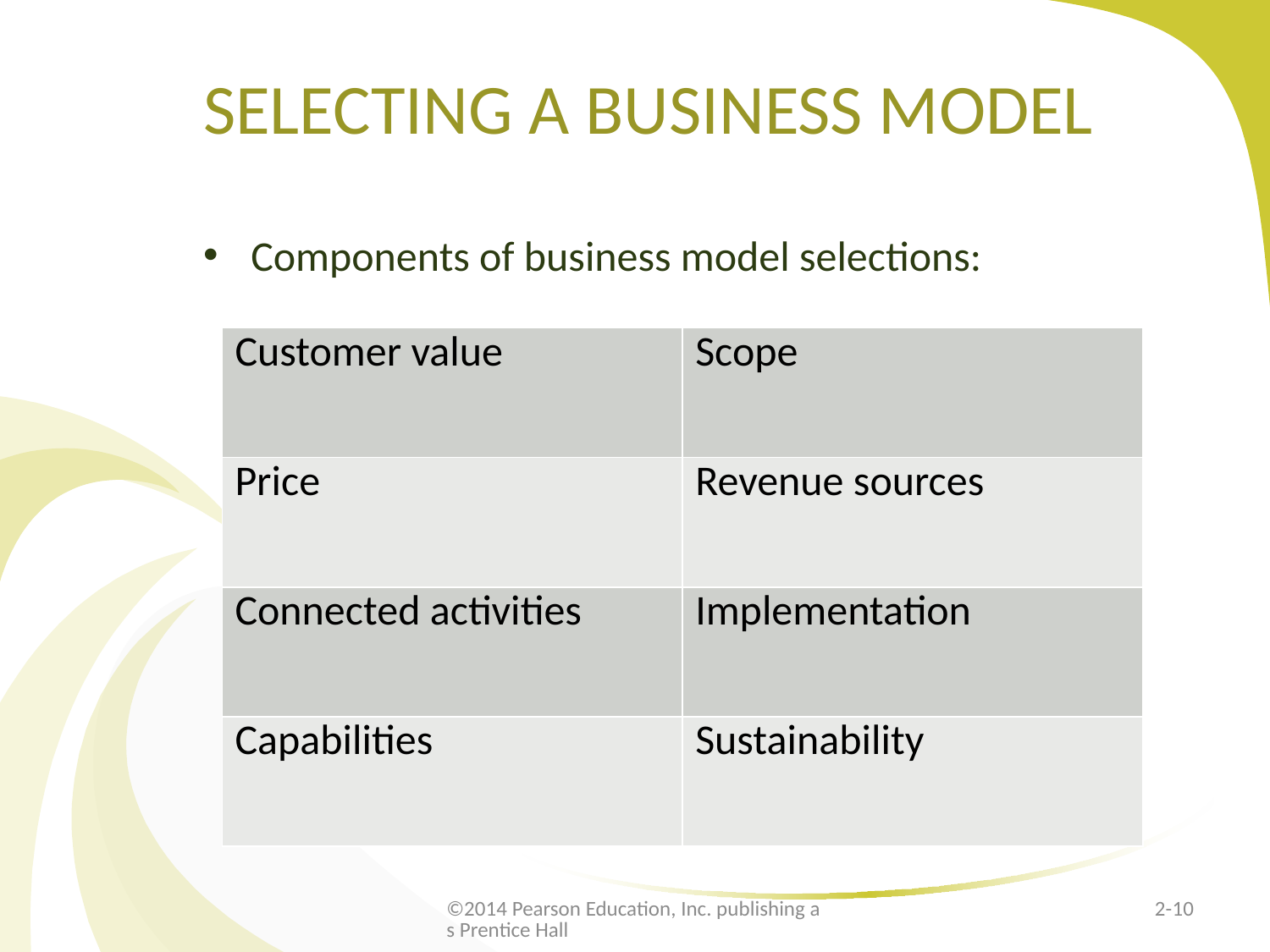

# SELECTING A BUSINESS MODEL
Components of business model selections:

| Customer value | Scope |
| --- | --- |
| Price | Revenue sources |
| Connected activities | Implementation |
| Capabilities | Sustainability |
©2014 Pearson Education, Inc. publishing as Prentice Hall
2-10